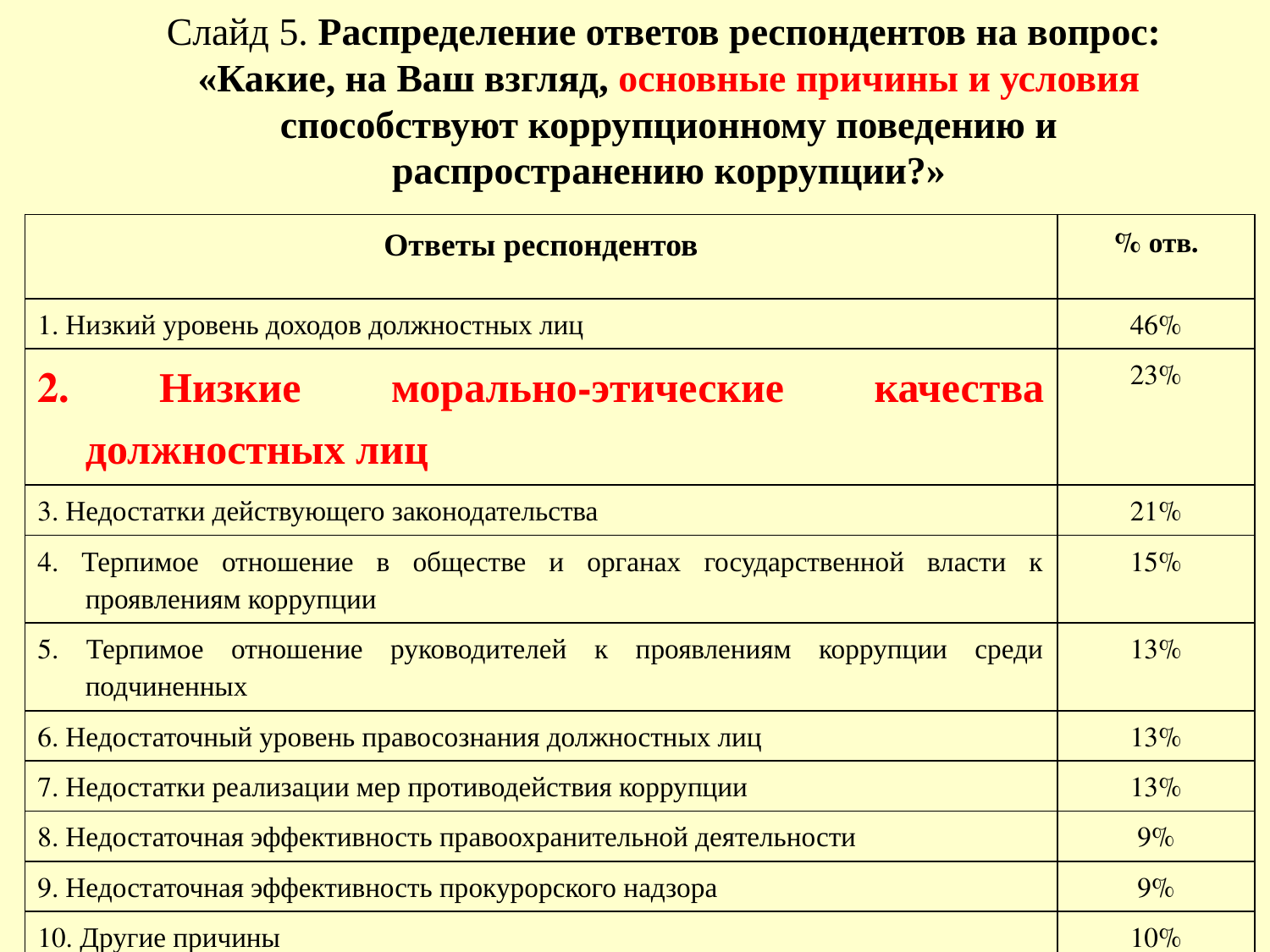

# Слайд 5. Распределение ответов респондентов на вопрос: «Какие, на Ваш взгляд, основные причины и условия способствуют коррупционному поведению и распространению коррупции?»
| Ответы респондентов | % отв. |
| --- | --- |
| 1. Низкий уровень доходов должностных лиц | 46% |
| 2. Низкие морально-этические качества должностных лиц | 23% |
| 3. Недостатки действующего законодательства | 21% |
| 4. Терпимое отношение в обществе и органах государственной власти к проявлениям коррупции | 15% |
| 5. Терпимое отношение руководителей к проявлениям коррупции среди подчиненных | 13% |
| 6. Недостаточный уровень правосознания должностных лиц | 13% |
| 7. Недостатки реализации мер противодействия коррупции | 13% |
| 8. Недостаточная эффективность правоохранительной деятельности | 9% |
| 9. Недостаточная эффективность прокурорского надзора | 9% |
| 10. Другие причины | 10% |